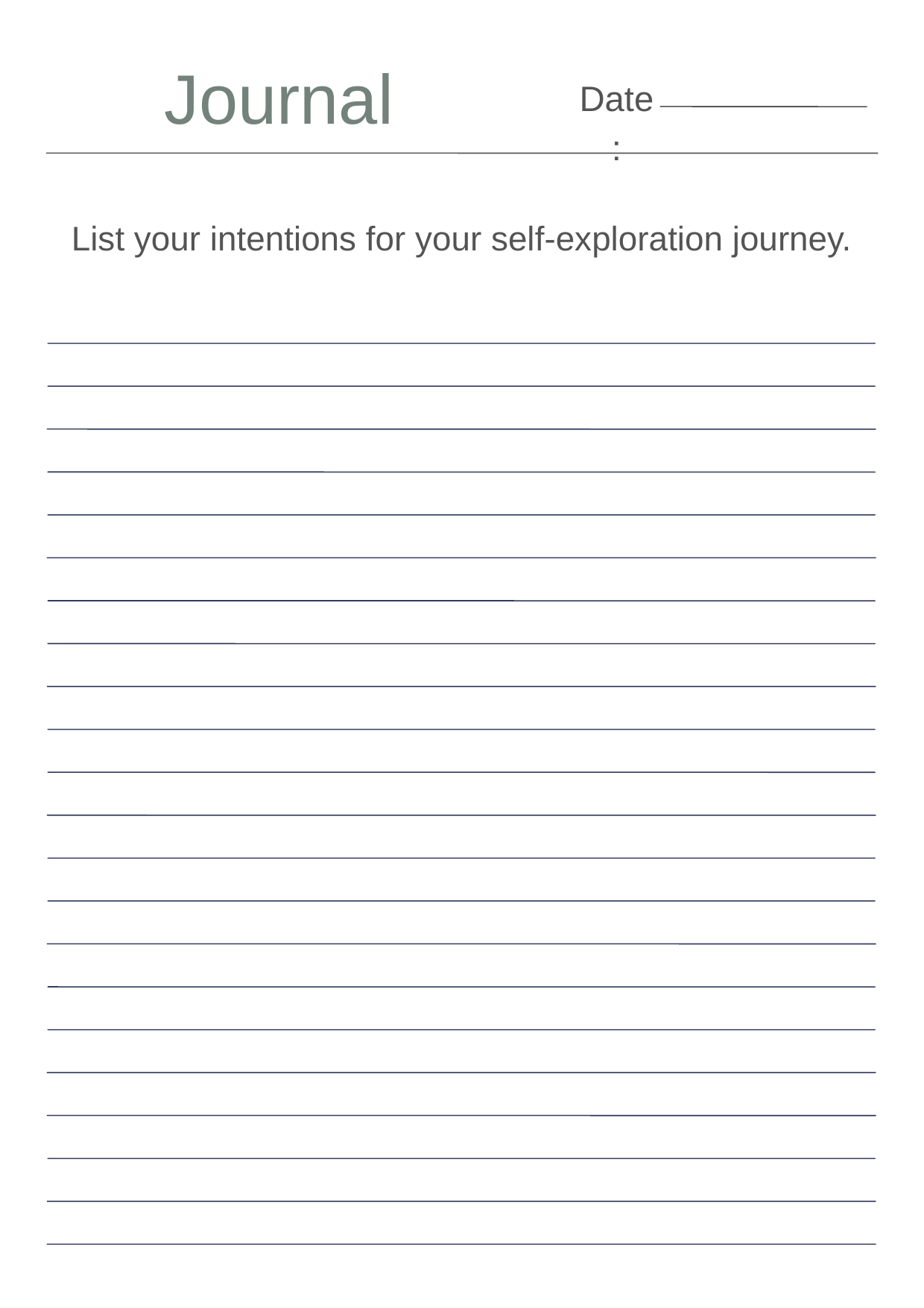

Journal
Date:

List your intentions for your self-exploration journey.